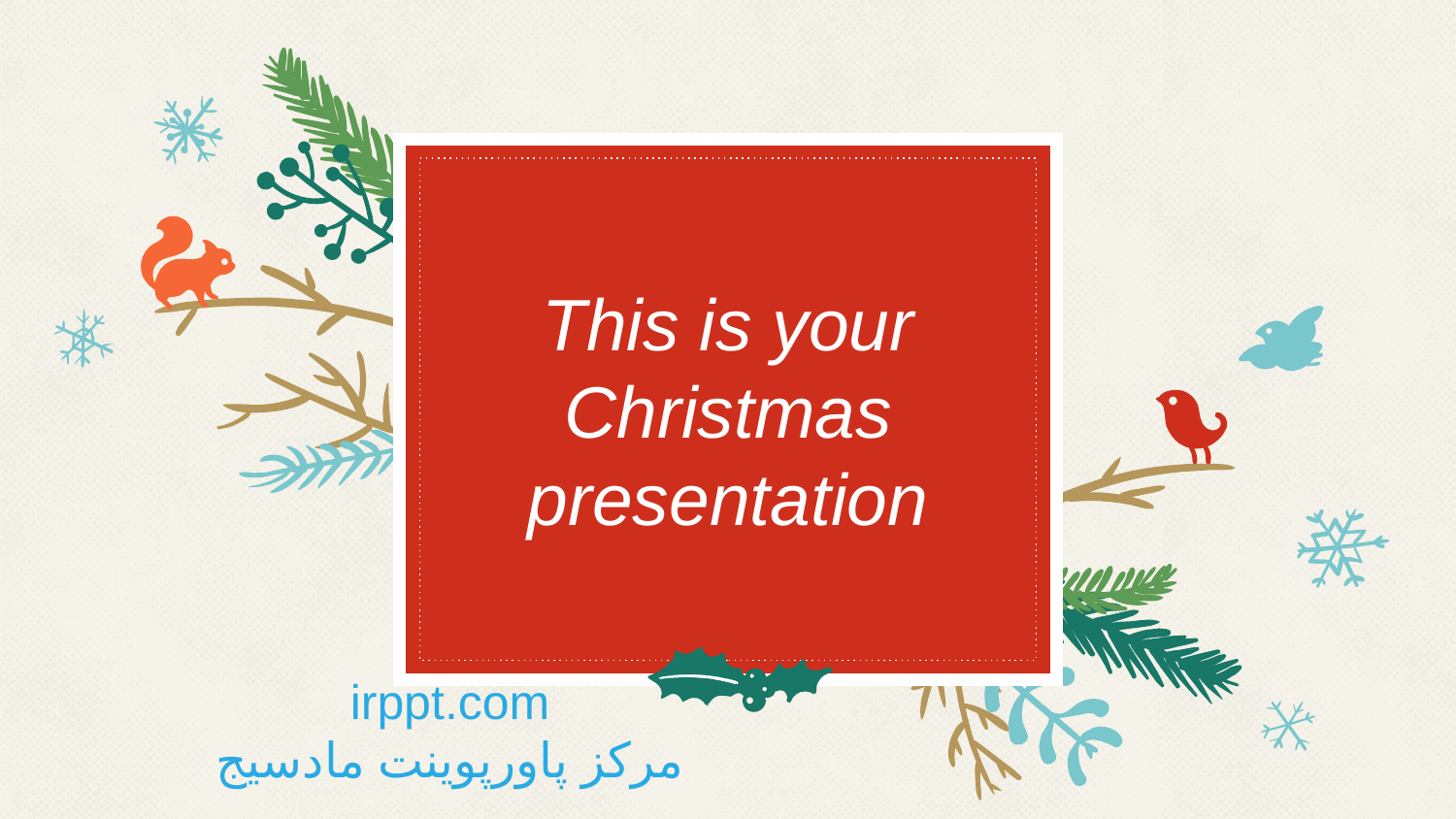

# This is your Christmas presentation
irppt.com
مرکز پاورپوینت مادسیج